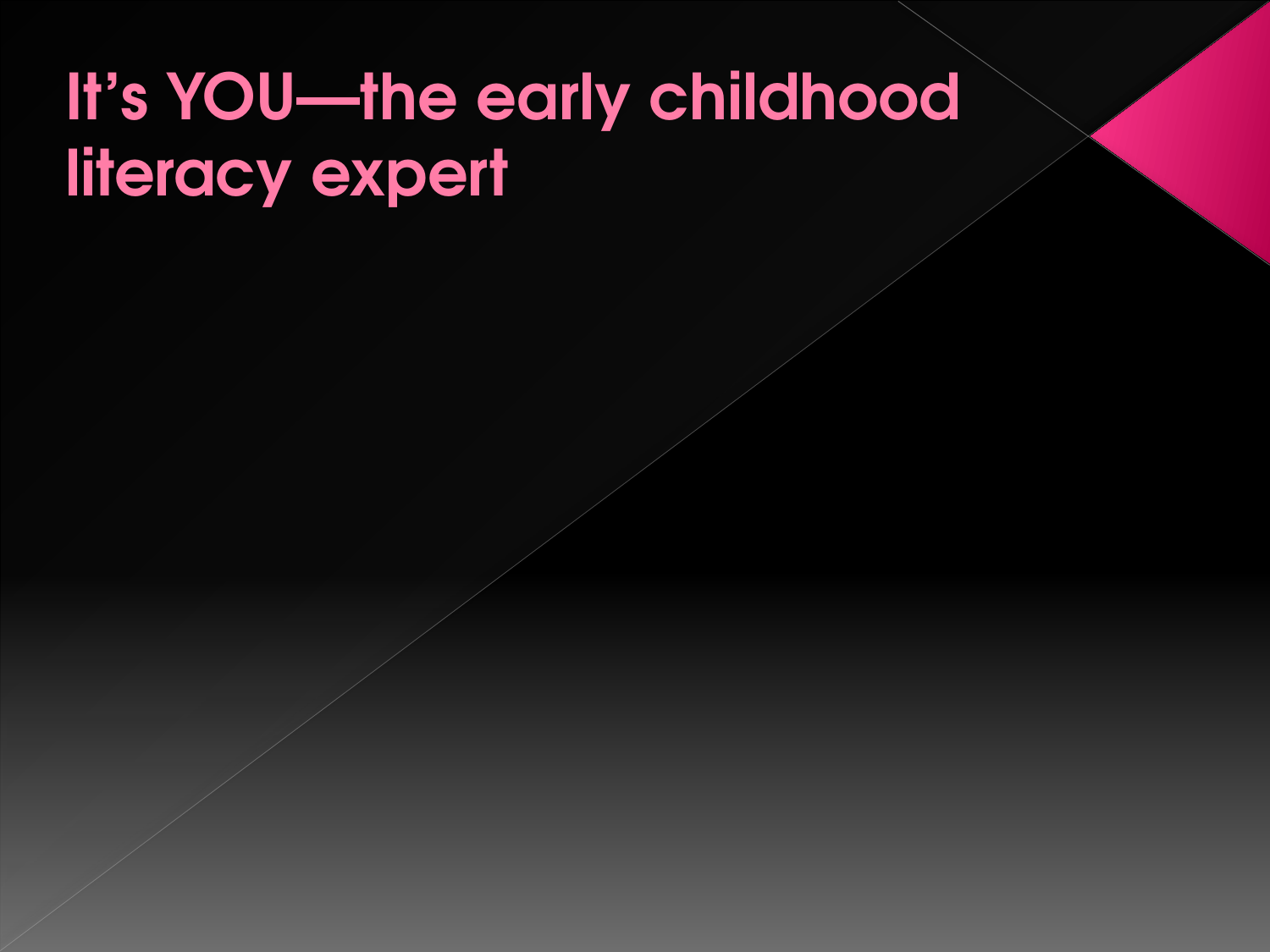

# It’s YOU—the early childhood literacy expert